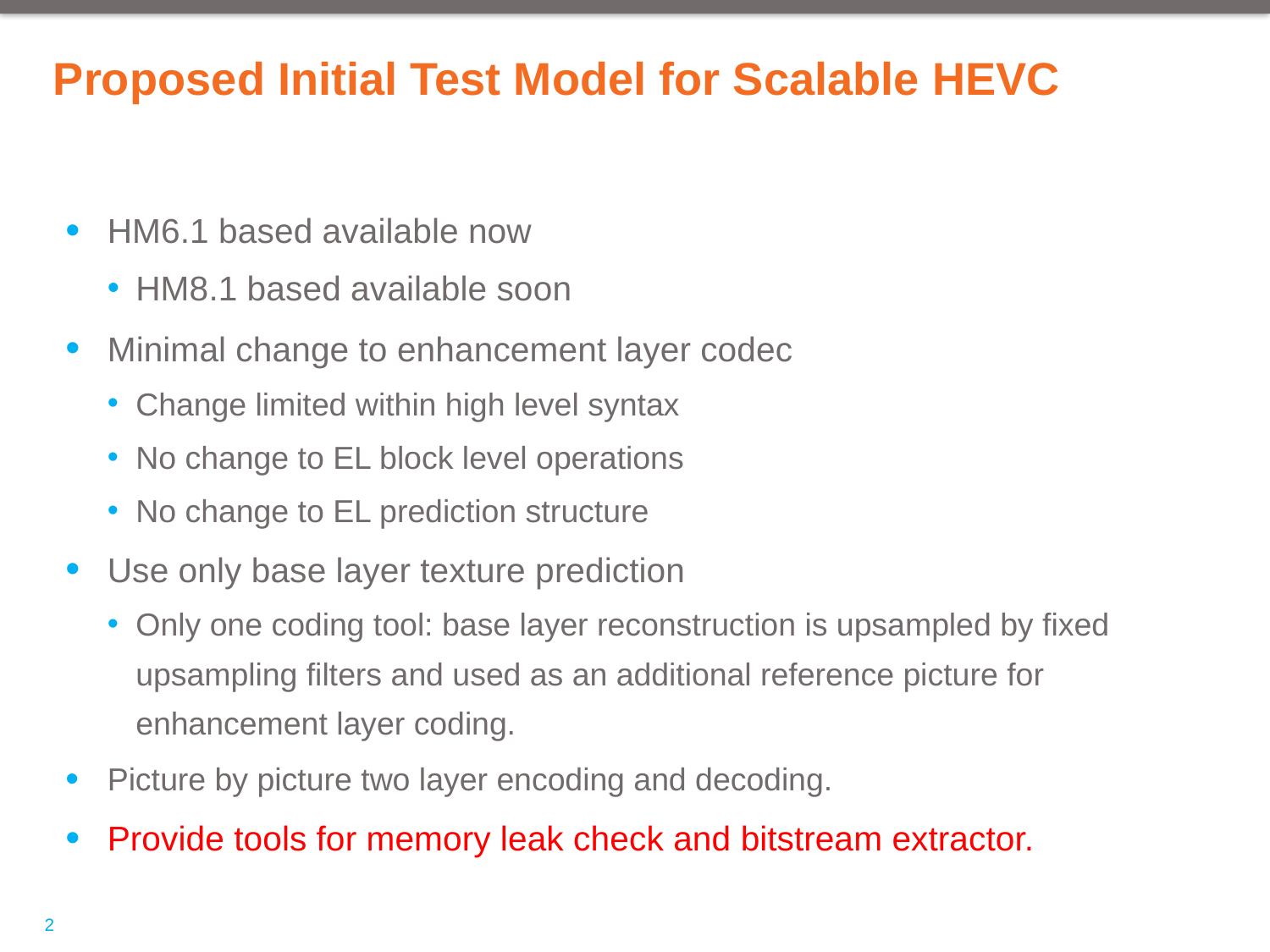

# Proposed Initial Test Model for Scalable HEVC
HM6.1 based available now
HM8.1 based available soon
Minimal change to enhancement layer codec
Change limited within high level syntax
No change to EL block level operations
No change to EL prediction structure
Use only base layer texture prediction
Only one coding tool: base layer reconstruction is upsampled by fixed upsampling filters and used as an additional reference picture for enhancement layer coding.
Picture by picture two layer encoding and decoding.
Provide tools for memory leak check and bitstream extractor.